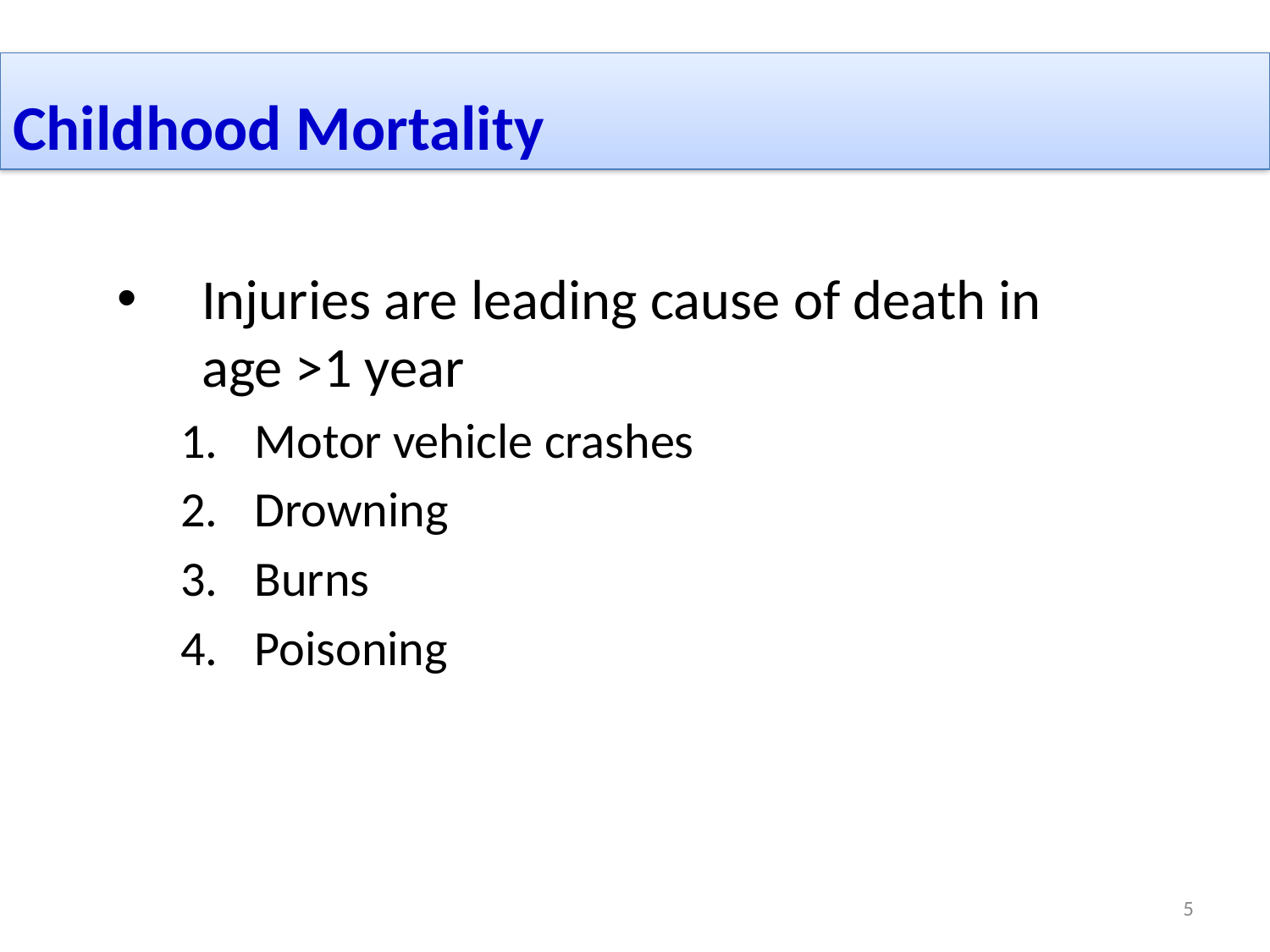

# Childhood Mortality
Injuries are leading cause of death in age >1 year
Motor vehicle crashes
Drowning
Burns
Poisoning

5